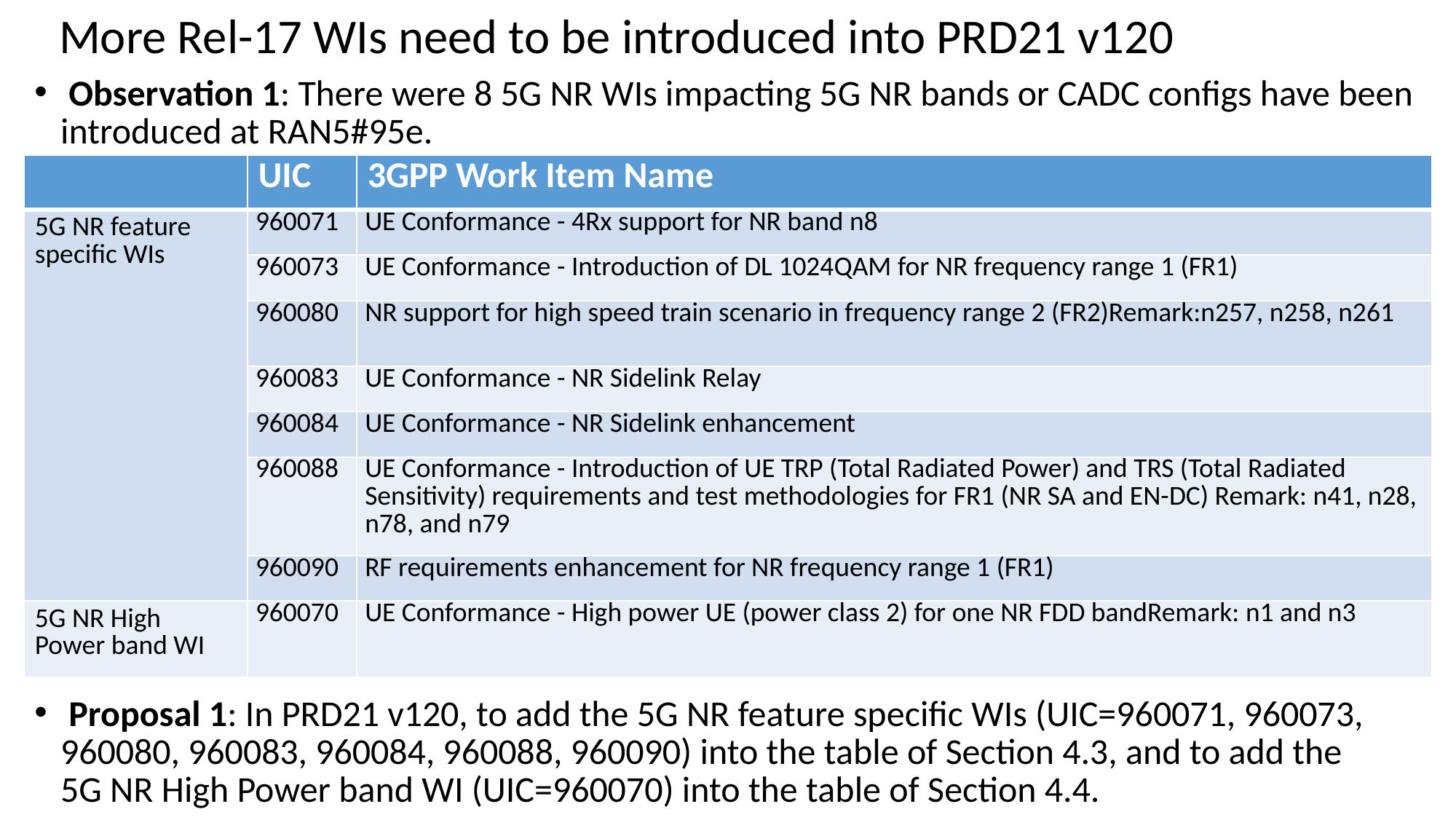

# More Rel-17 WIs need to be introduced into PRD21 v120
 Observation 1: There were 8 5G NR WIs impacting 5G NR bands or CADC configs have been introduced at RAN5#95e.
|  | UIC | 3GPP Work Item Name |
| --- | --- | --- |
| 5G NR feature specific WIs | 960071 | UE Conformance - 4Rx support for NR band n8 |
|  | 960073 | UE Conformance - Introduction of DL 1024QAM for NR frequency range 1 (FR1) |
|  | 960080 | NR support for high speed train scenario in frequency range 2 (FR2)Remark:n257, n258, n261 |
|  | 960083 | UE Conformance - NR Sidelink Relay |
|  | 960084 | UE Conformance - NR Sidelink enhancement |
|  | 960088 | UE Conformance - Introduction of UE TRP (Total Radiated Power) and TRS (Total Radiated Sensitivity) requirements and test methodologies for FR1 (NR SA and EN-DC) Remark: n41, n28, n78, and n79 |
|  | 960090 | RF requirements enhancement for NR frequency range 1 (FR1) |
| 5G NR High Power band WI | 960070 | UE Conformance - High power UE (power class 2) for one NR FDD bandRemark: n1 and n3 |
 Proposal 1: In PRD21 v120, to add the 5G NR feature specific WIs (UIC=960071, 960073, 960080, 960083, 960084, 960088, 960090) into the table of Section 4.3, and to add the 5G NR High Power band WI (UIC=960070) into the table of Section 4.4.